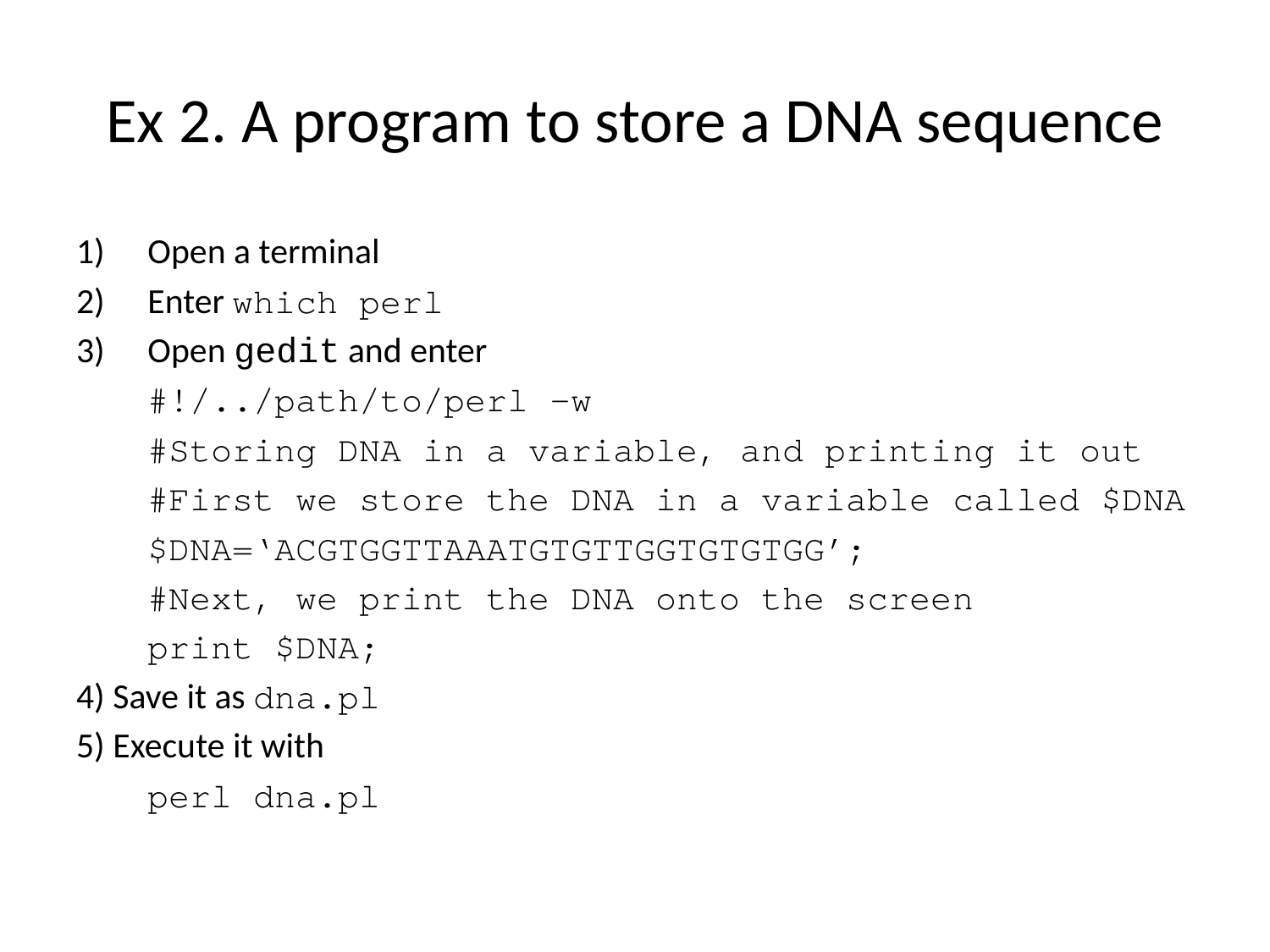

# Ex 2. A program to store a DNA sequence
Open a terminal
Enter which perl
Open gedit and enter
	#!/../path/to/perl –w
	#Storing DNA in a variable, and printing it out
	#First we store the DNA in a variable called $DNA
	$DNA=‘ACGTGGTTAAATGTGTTGGTGTGTGG’;
	#Next, we print the DNA onto the screen
	print $DNA;
4) Save it as dna.pl
5) Execute it with
	perl dna.pl